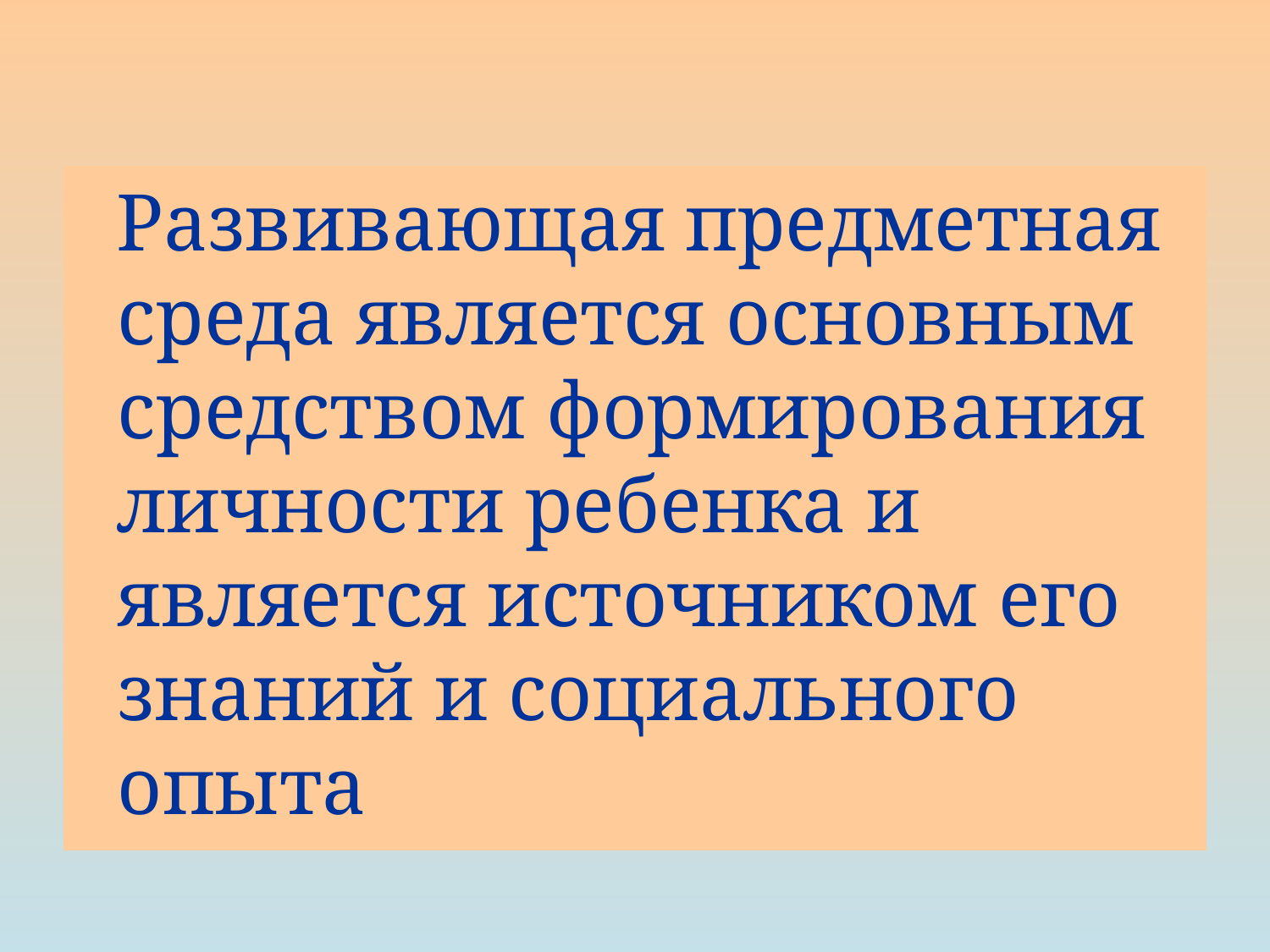

Развивающая предметная среда является основным средством формирования личности ребенка и является источником его знаний и социального опыта